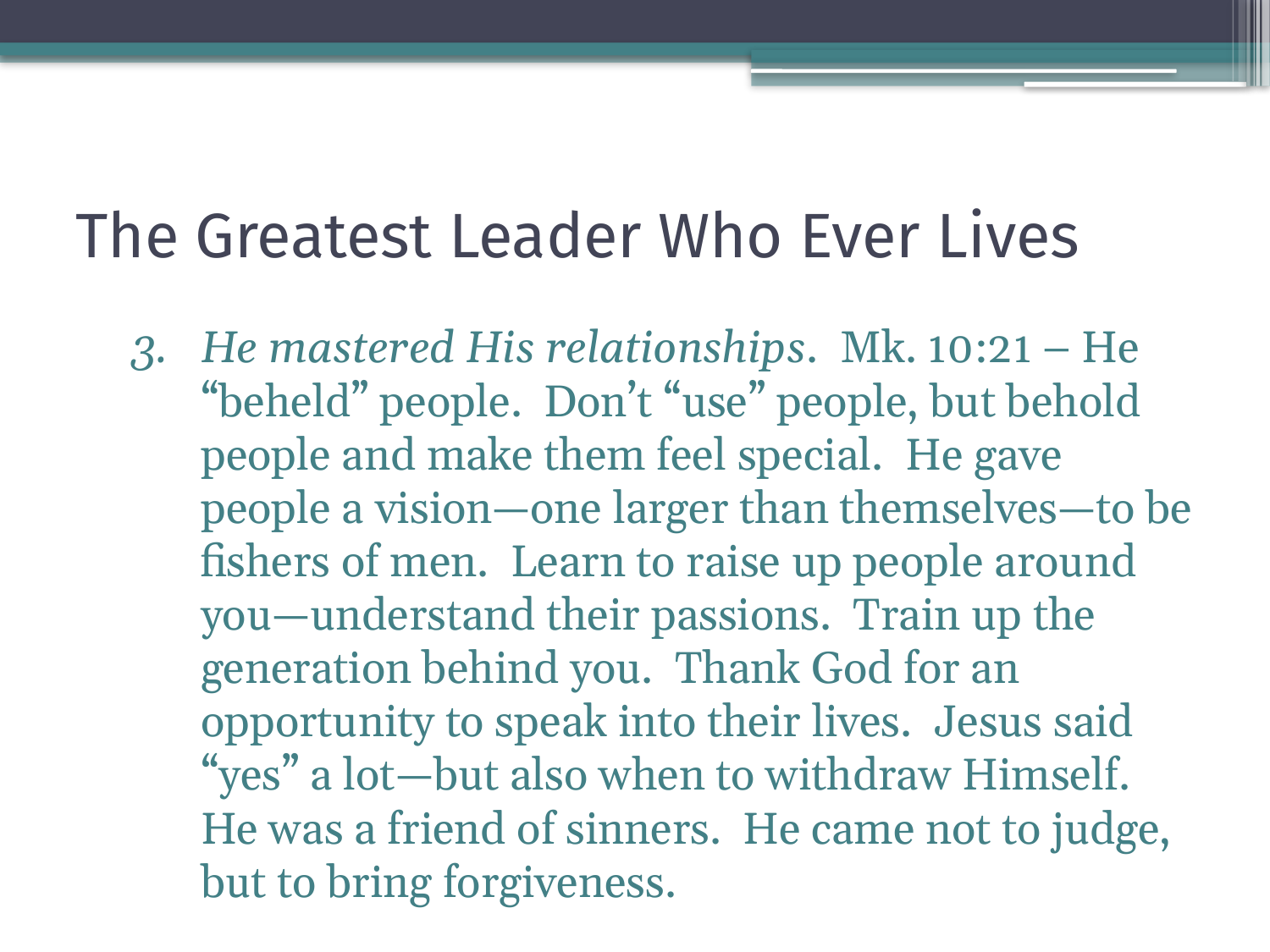

# The Greatest Leader Who Ever Lives
He mastered His relationships.  Mk. 10:21 – He “beheld” people.  Don’t “use” people, but behold people and make them feel special.  He gave people a vision—one larger than themselves—to be fishers of men.  Learn to raise up people around you—understand their passions.  Train up the generation behind you.  Thank God for an opportunity to speak into their lives.  Jesus said “yes” a lot—but also when to withdraw Himself.  He was a friend of sinners.  He came not to judge, but to bring forgiveness.